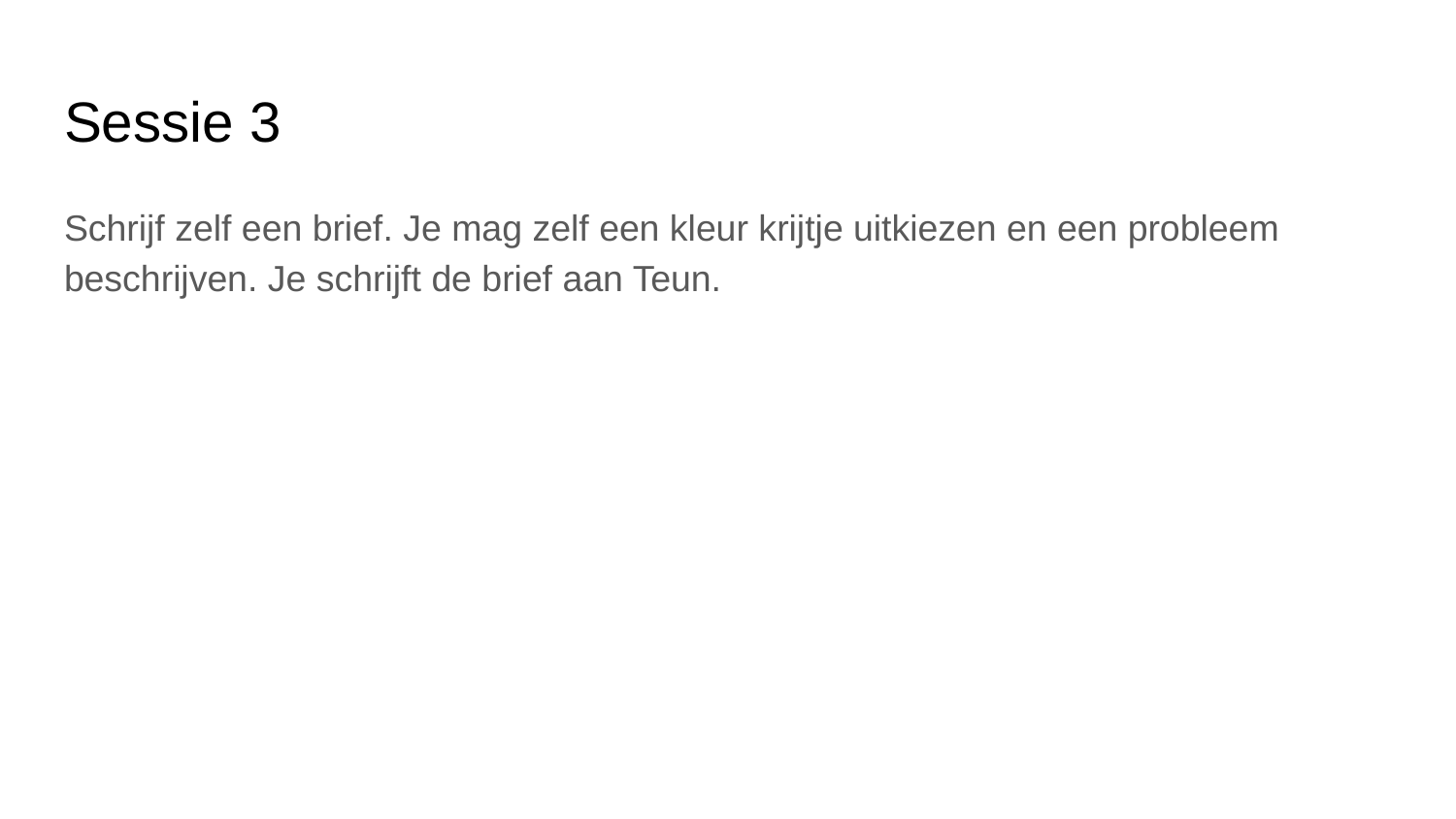

# Sessie 3
Schrijf zelf een brief. Je mag zelf een kleur krijtje uitkiezen en een probleem beschrijven. Je schrijft de brief aan Teun.